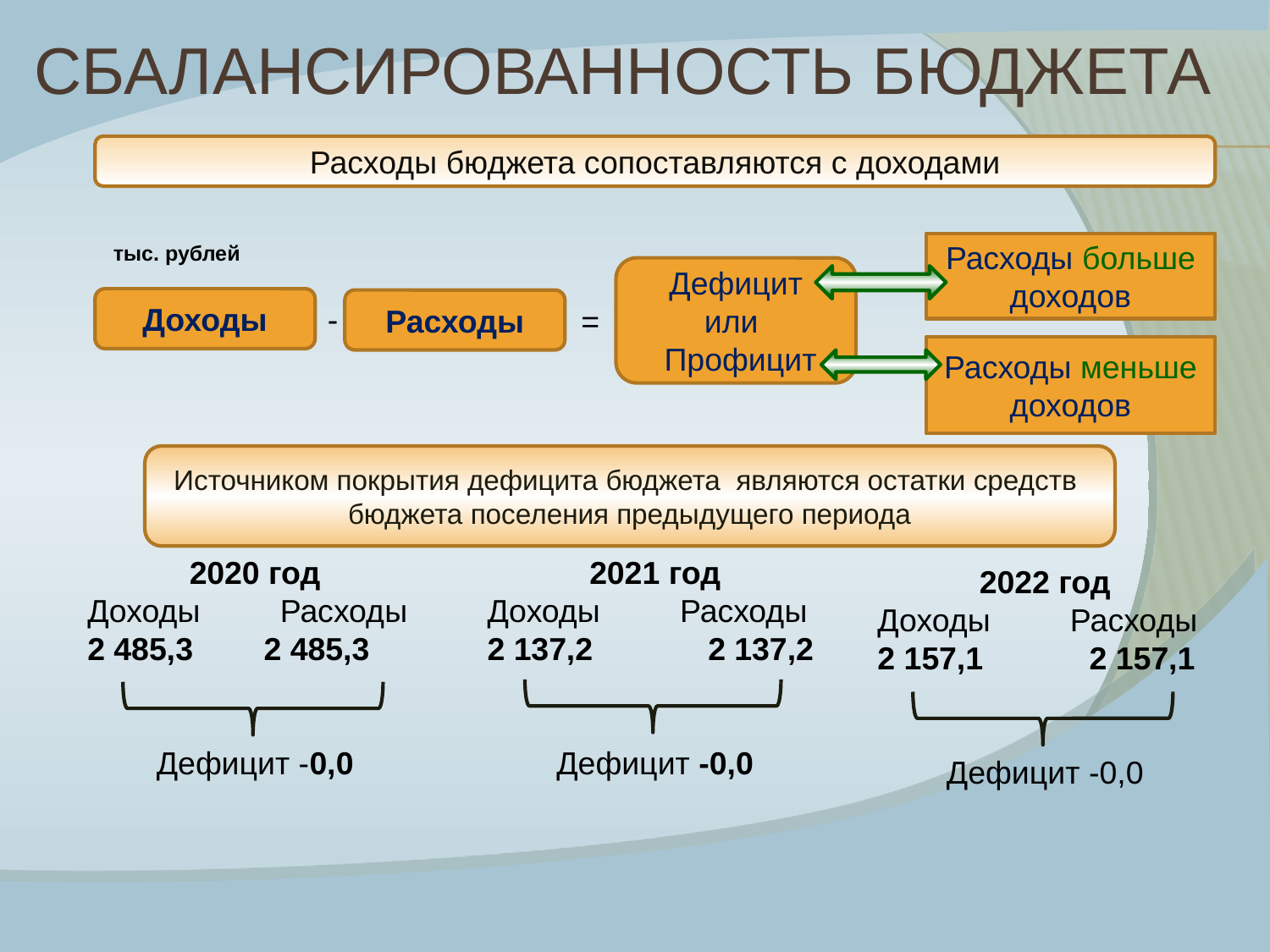

# Сбалансированность бюджета
Расходы бюджета сопоставляются с доходами
тыс. рублей
Расходы больше доходов
Дефицит
или
 Профицит

Доходы
Расходы
-
=
Расходы меньше доходов

Источником покрытия дефицита бюджета  являются остатки средств  бюджета поселения предыдущего периода
2020 год
Доходы         Расходы
2 485,3        2 485,3

Дефицит -0,0

2021 год
Доходы         Расходы
2 137,2             2 137,2

Дефицит -0,0

2022 год
Доходы         Расходы
2 157,1            2 157,1

Дефицит -0,0